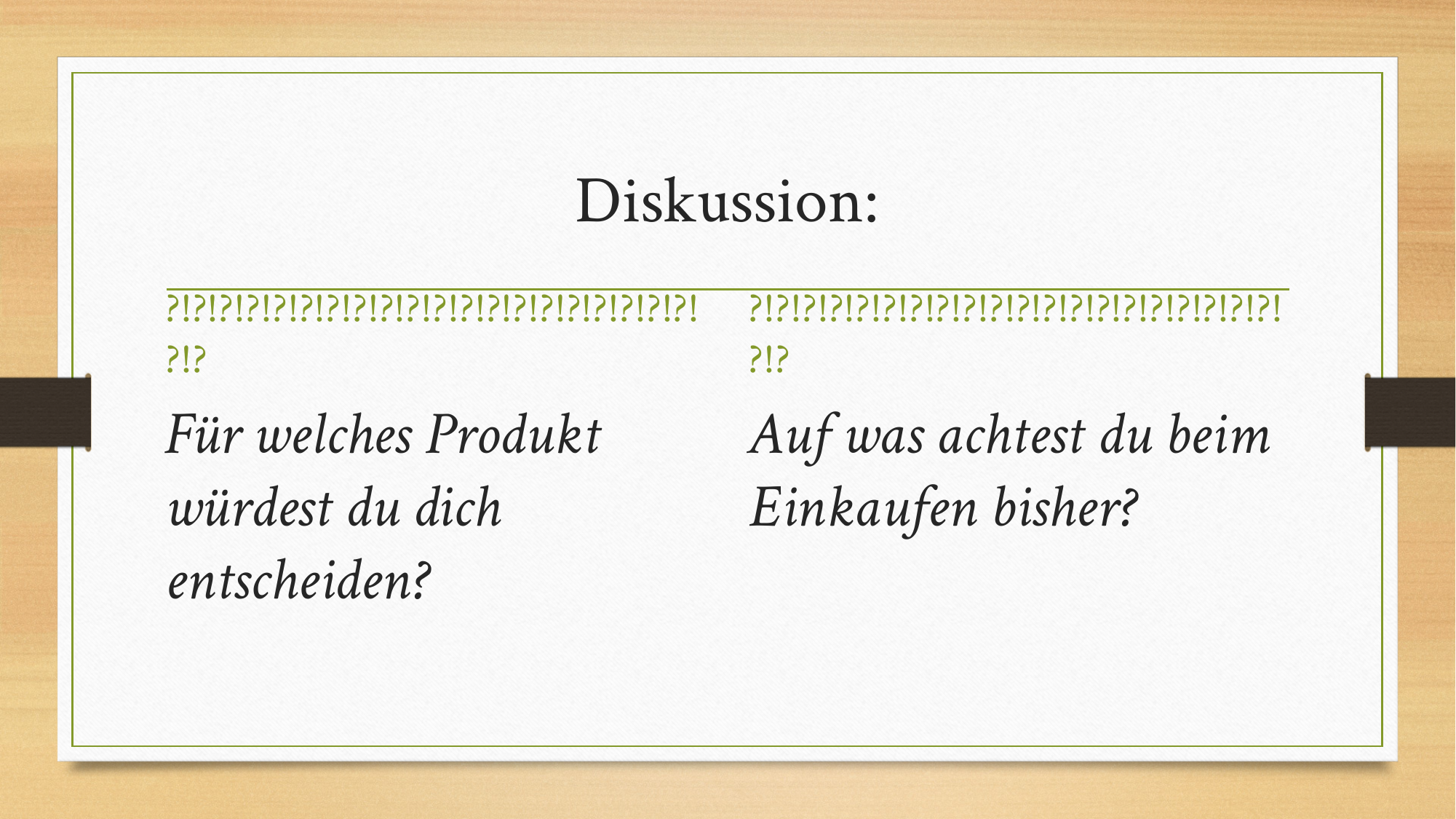

# Diskussion:
?!?!?!?!?!?!?!?!?!?!?!?!?!?!?!?!?!?!?!?!?!?
?!?!?!?!?!?!?!?!?!?!?!?!?!?!?!?!?!?!?!?!?!?
Für welches Produkt würdest du dich entscheiden?
Auf was achtest du beim Einkaufen bisher?